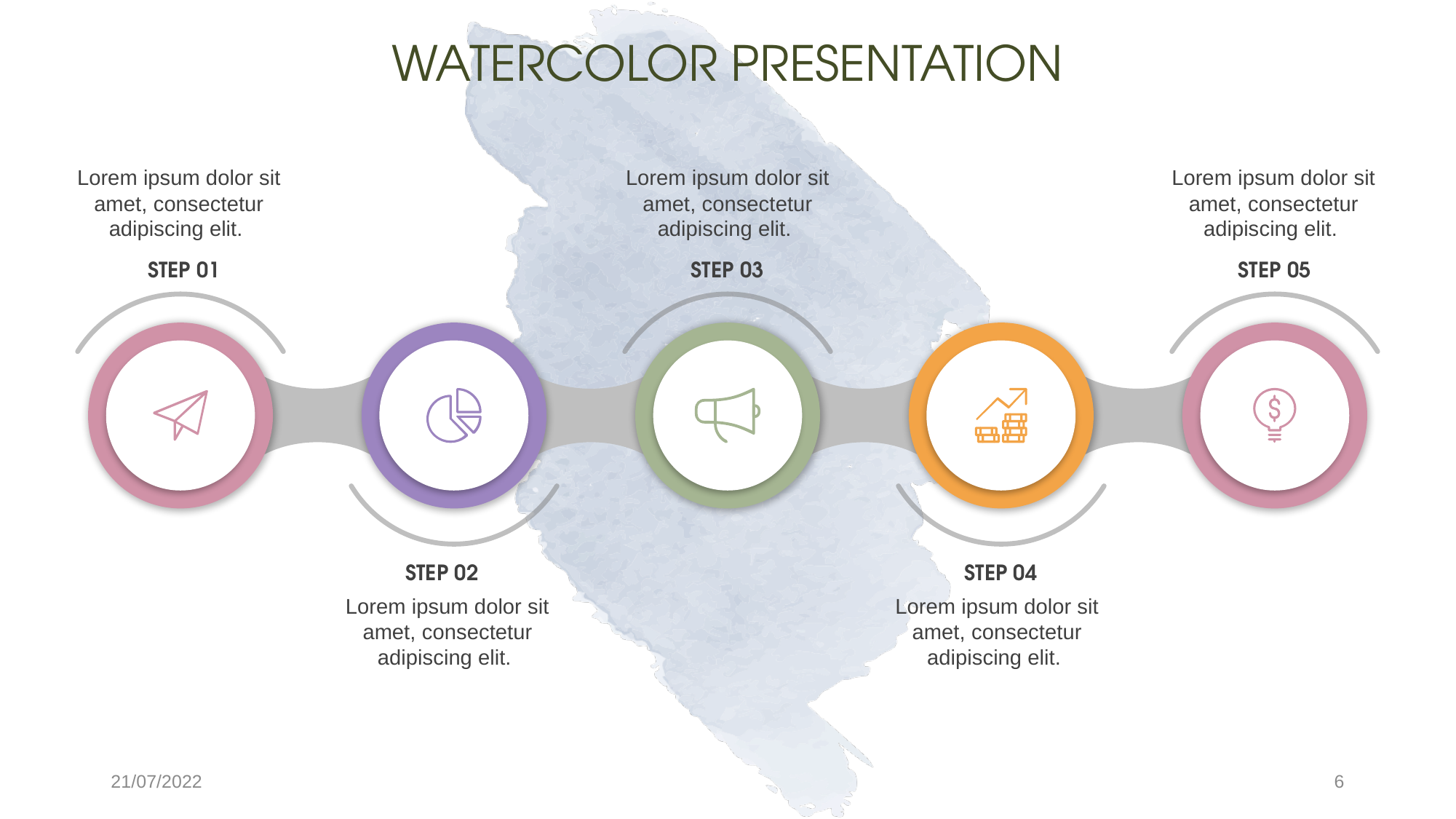

WATERCOLOR PRESENTATION
Lorem ipsum dolor sit amet, consectetur adipiscing elit.
Lorem ipsum dolor sit amet, consectetur adipiscing elit.
Lorem ipsum dolor sit amet, consectetur adipiscing elit.
STEP 01
STEP 03
STEP 05

STEP 02
STEP 04
Lorem ipsum dolor sit amet, consectetur adipiscing elit.
Lorem ipsum dolor sit amet, consectetur adipiscing elit.
21/07/2022
6